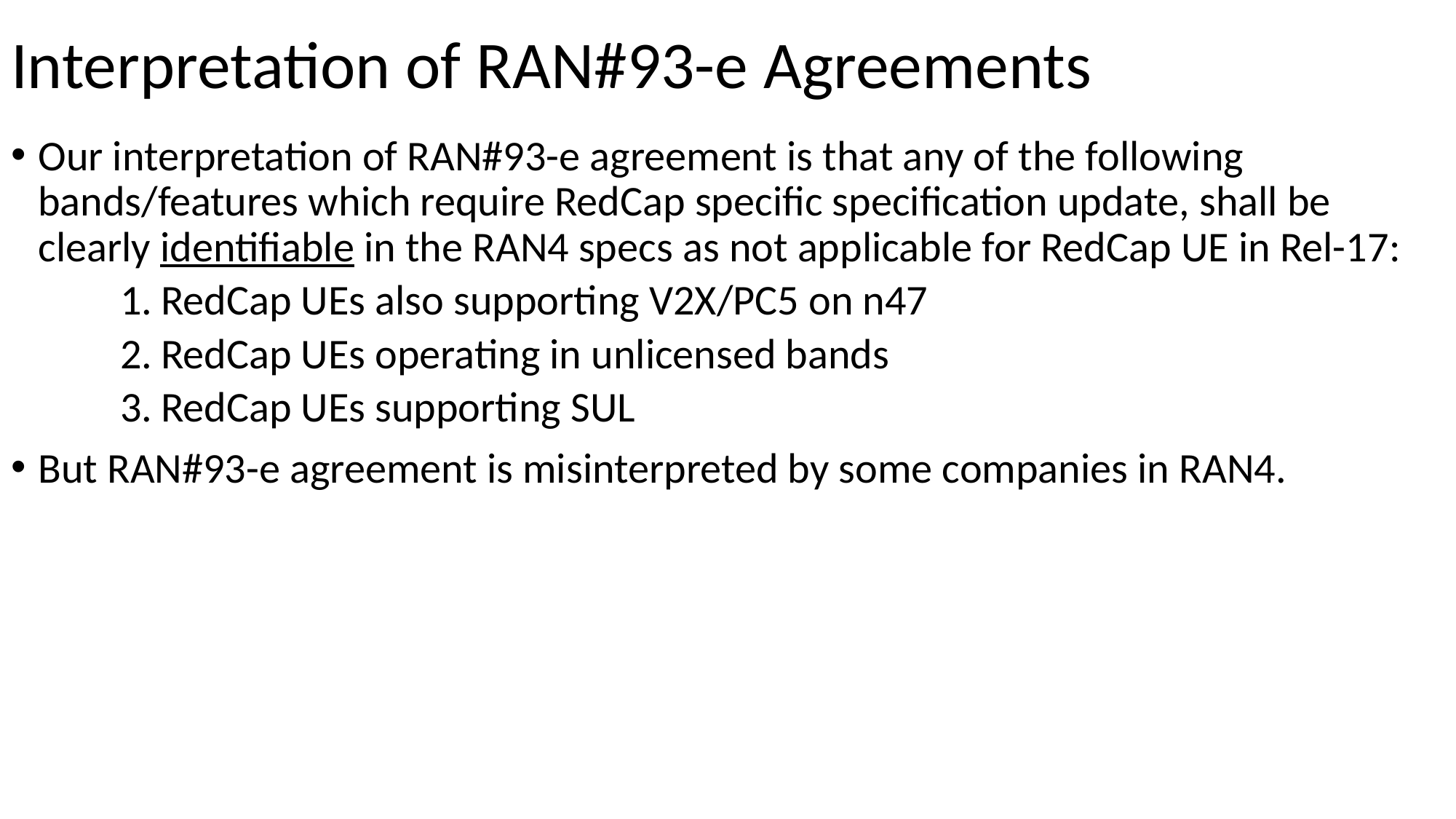

# Interpretation of RAN#93-e Agreements
Our interpretation of RAN#93-e agreement is that any of the following bands/features which require RedCap specific specification update, shall be clearly identifiable in the RAN4 specs as not applicable for RedCap UE in Rel-17:
RedCap UEs also supporting V2X/PC5 on n47
RedCap UEs operating in unlicensed bands
RedCap UEs supporting SUL
But RAN#93-e agreement is misinterpreted by some companies in RAN4.